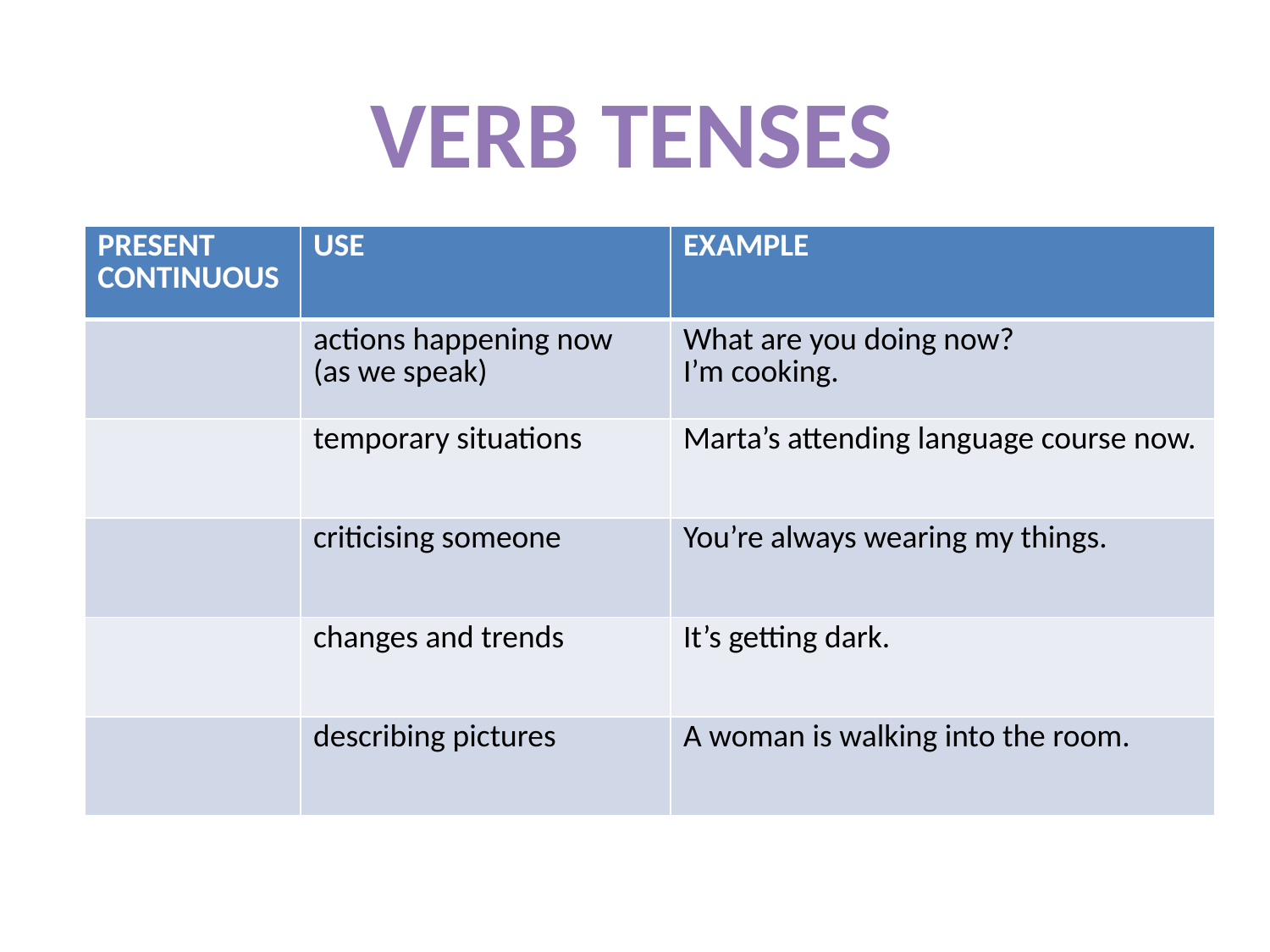

VERB TENSES
| PRESENT CONTINUOUS | USE | EXAMPLE |
| --- | --- | --- |
|  | actions happening now (as we speak) | What are you doing now? I’m cooking. |
|  | temporary situations | Marta’s attending language course now. |
|  | criticising someone | You’re always wearing my things. |
|  | changes and trends | It’s getting dark. |
|  | describing pictures | A woman is walking into the room. |